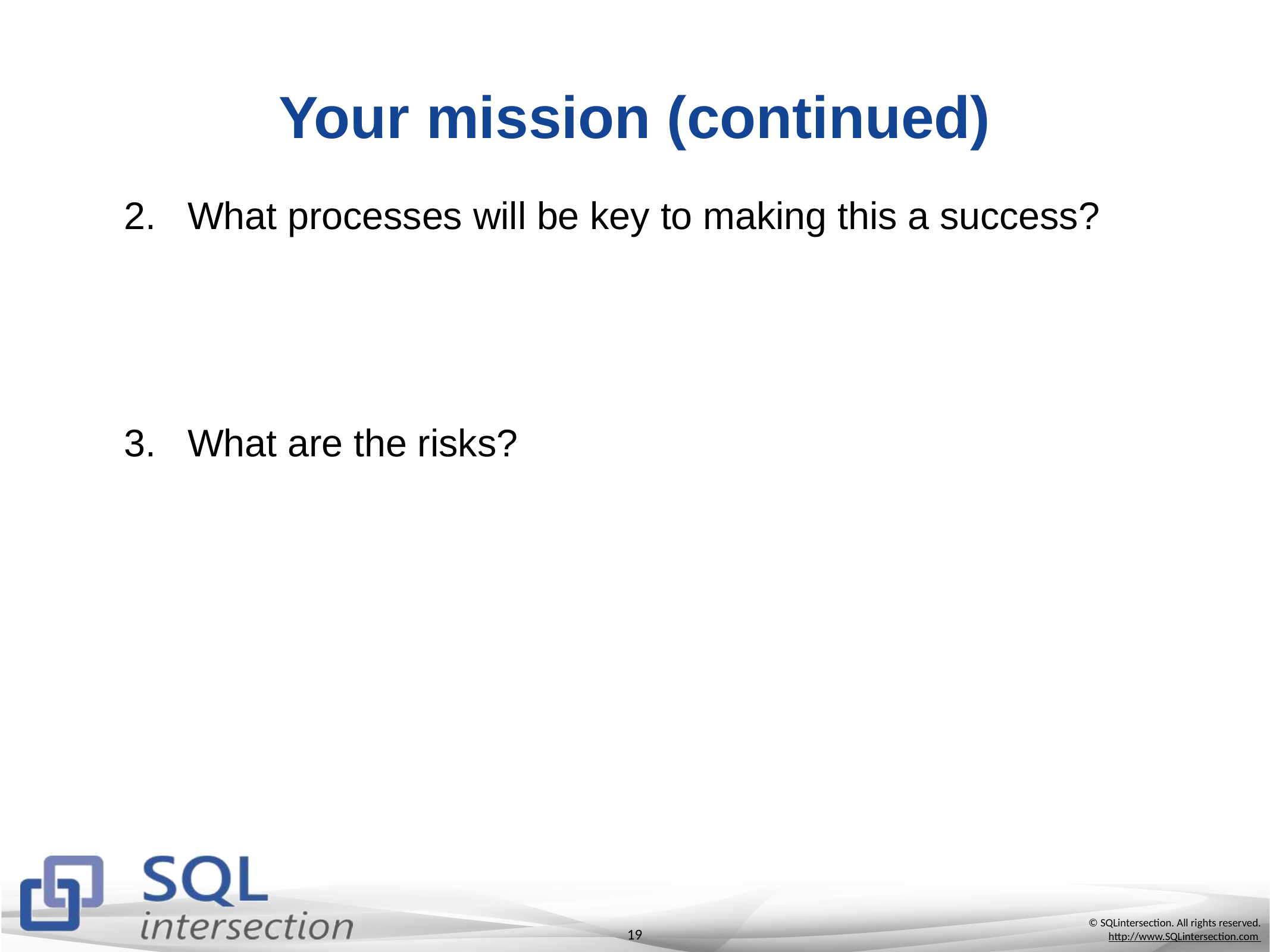

# Your mission (continued)
What processes will be key to making this a success?

What are the risks?